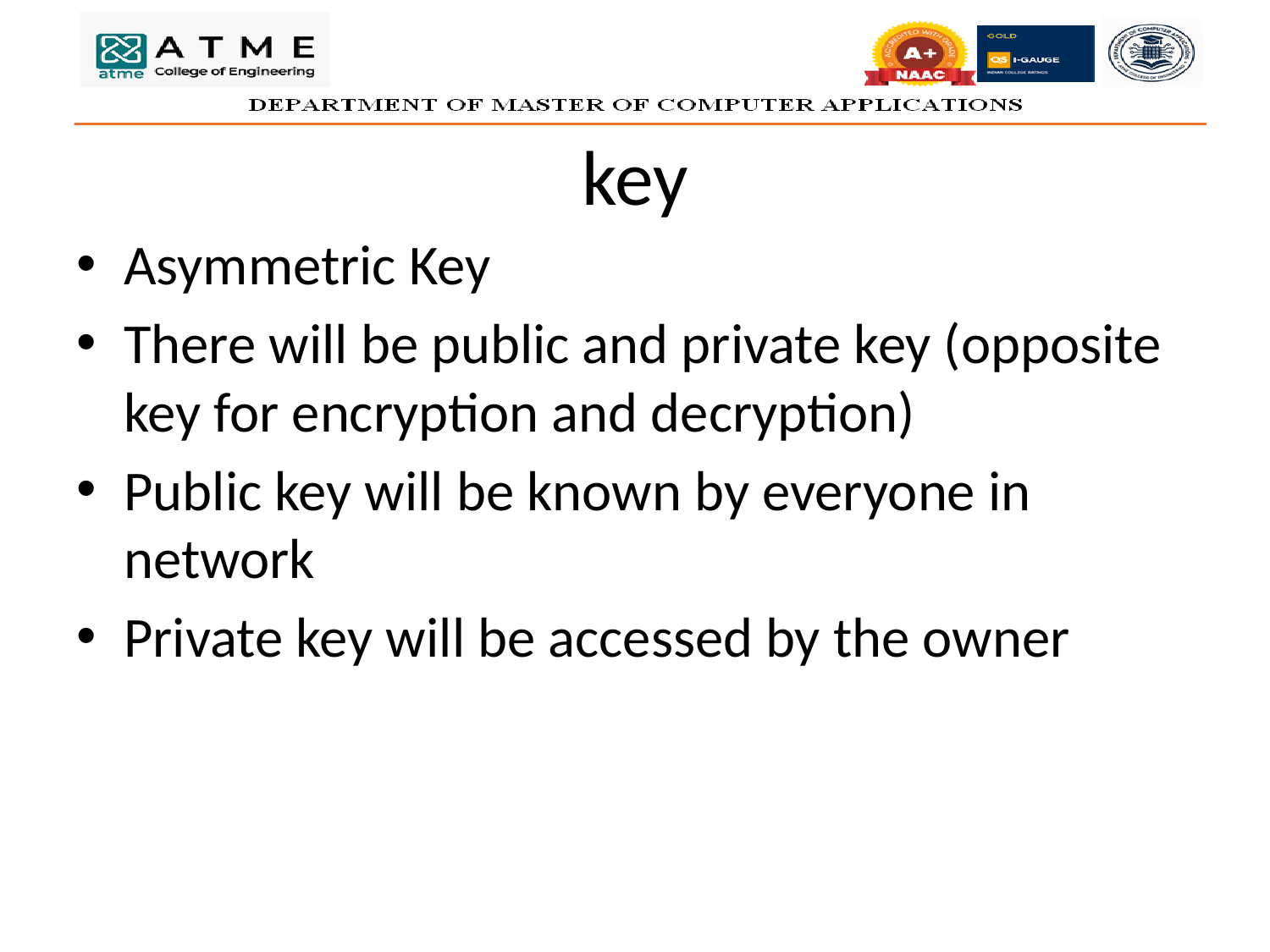

# key
Asymmetric Key
There will be public and private key (opposite key for encryption and decryption)
Public key will be known by everyone in network
Private key will be accessed by the owner